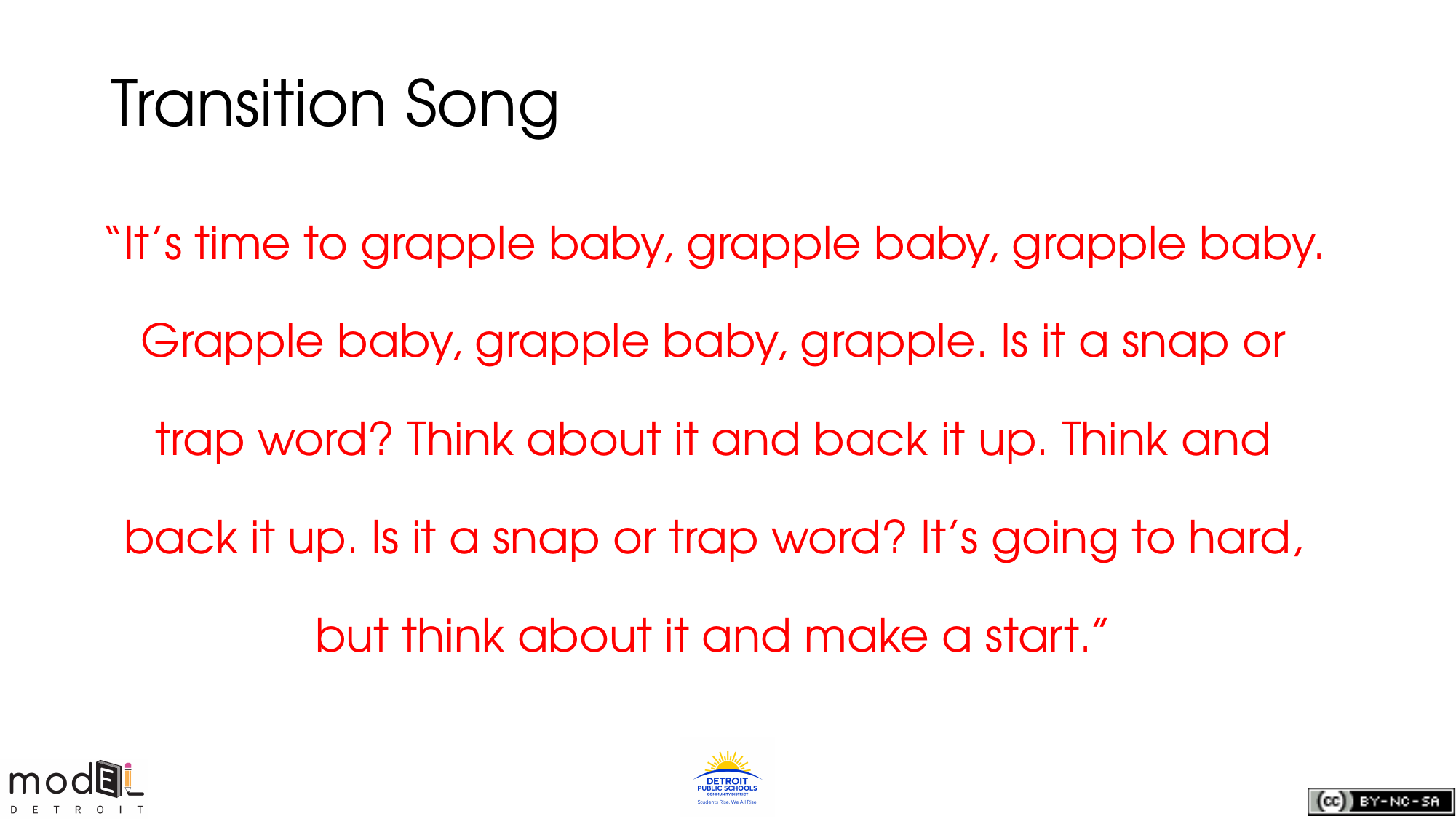

# Transition Song

“It’s time to grapple baby, grapple baby, grapple baby. Grapple baby, grapple baby, grapple. Is it a snap or trap word? Think about it and back it up. Think and back it up. Is it a snap or trap word? It’s going to hard, but think about it and make a start.”